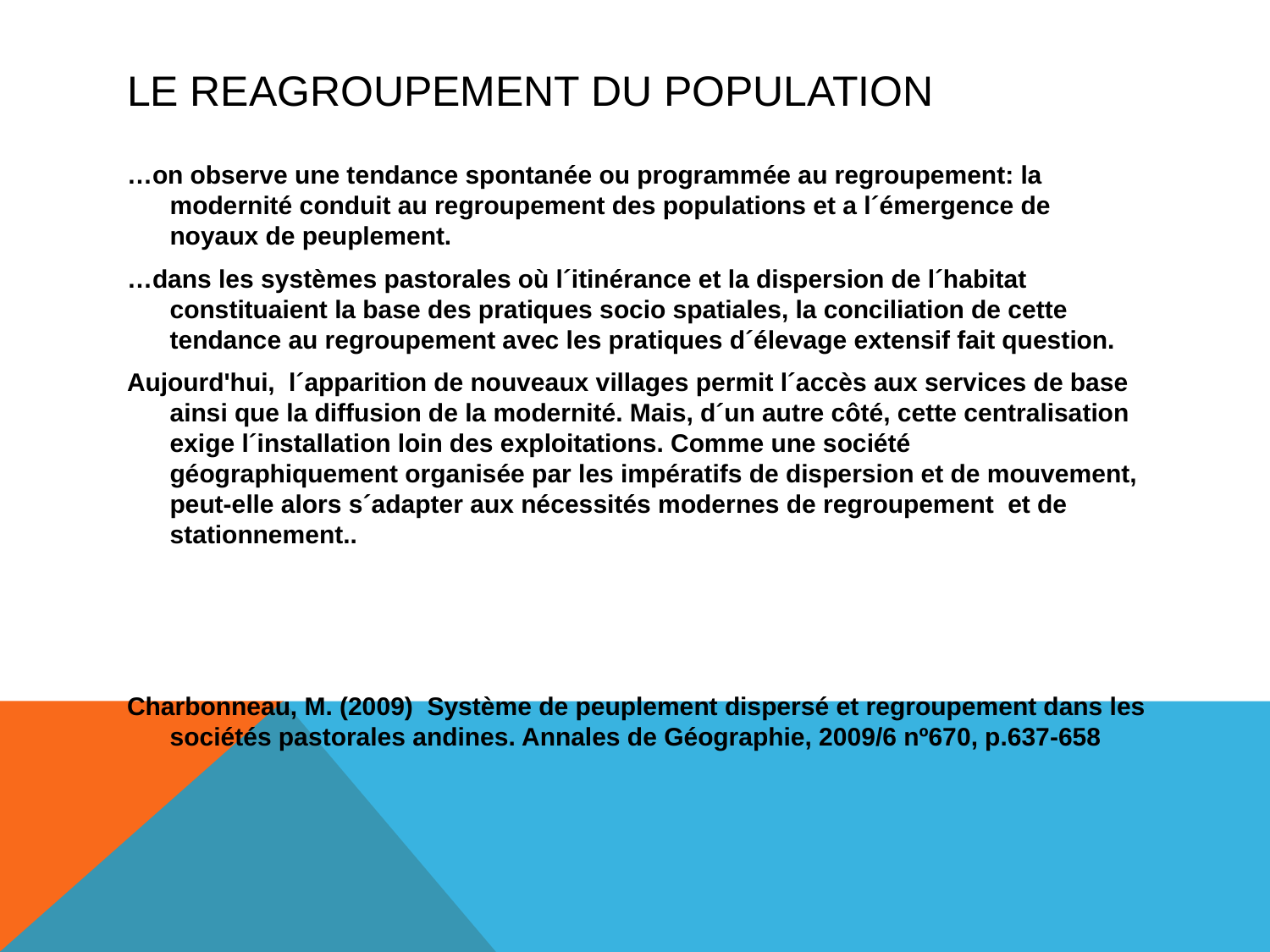

# Le reagroupement du population
…on observe une tendance spontanée ou programmée au regroupement: la modernité conduit au regroupement des populations et a l´émergence de noyaux de peuplement.
…dans les systèmes pastorales où l´itinérance et la dispersion de l´habitat constituaient la base des pratiques socio spatiales, la conciliation de cette tendance au regroupement avec les pratiques d´élevage extensif fait question.
Aujourd'hui,  l´apparition de nouveaux villages permit l´accès aux services de base ainsi que la diffusion de la modernité. Mais, d´un autre côté, cette centralisation exige l´installation loin des exploitations. Comme une société géographiquement organisée par les impératifs de dispersion et de mouvement, peut-elle alors s´adapter aux nécessités modernes de regroupement  et de stationnement..

Charbonneau, M. (2009)  Système de peuplement dispersé et regroupement dans les sociétés pastorales andines. Annales de Géographie, 2009/6 nº670, p.637-658